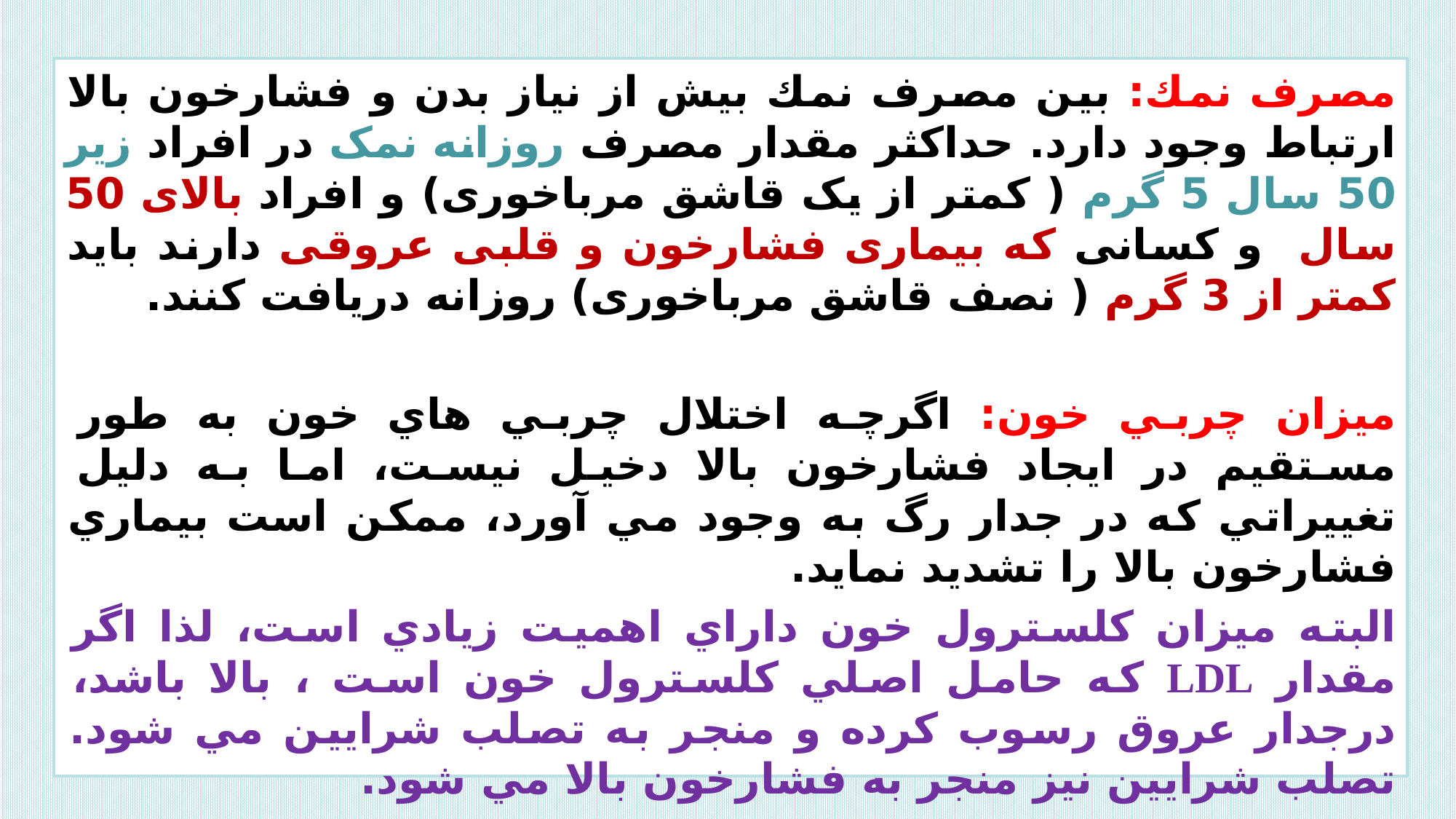

مصرف نمك: بين مصرف نمك بيش از نياز بدن و فشارخون بالا ارتباط وجود دارد. حداکثر مقدار مصرف روزانه نمک در افراد زیر 50 سال 5 گرم ( کمتر از یک قاشق مرباخوری) و افراد بالای 50 سال  و کسانی که بیماری فشارخون و قلبی عروقی دارند باید کمتر از 3 گرم ( نصف قاشق مرباخوری) روزانه دریافت کنند.

ميزان چربي خون: اگرچه اختلال چربي هاي خون به طور مستقيم در ايجاد فشارخون بالا دخيل نيست، اما به دليل تغييراتي كه در جدار رگ به وجود مي آورد، ممكن است بيماري فشارخون بالا را تشديد نمايد.
البته ميزان كلسترول خون داراي اهميت زيادي است، لذا اگر مقدار LDL كه حامل اصلي كلسترول خون است ، بالا باشد، درجدار عروق رسوب كرده و منجر به تصلب شرايين مي شود. تصلب شرايين نيز منجر به فشارخون بالا مي شود.